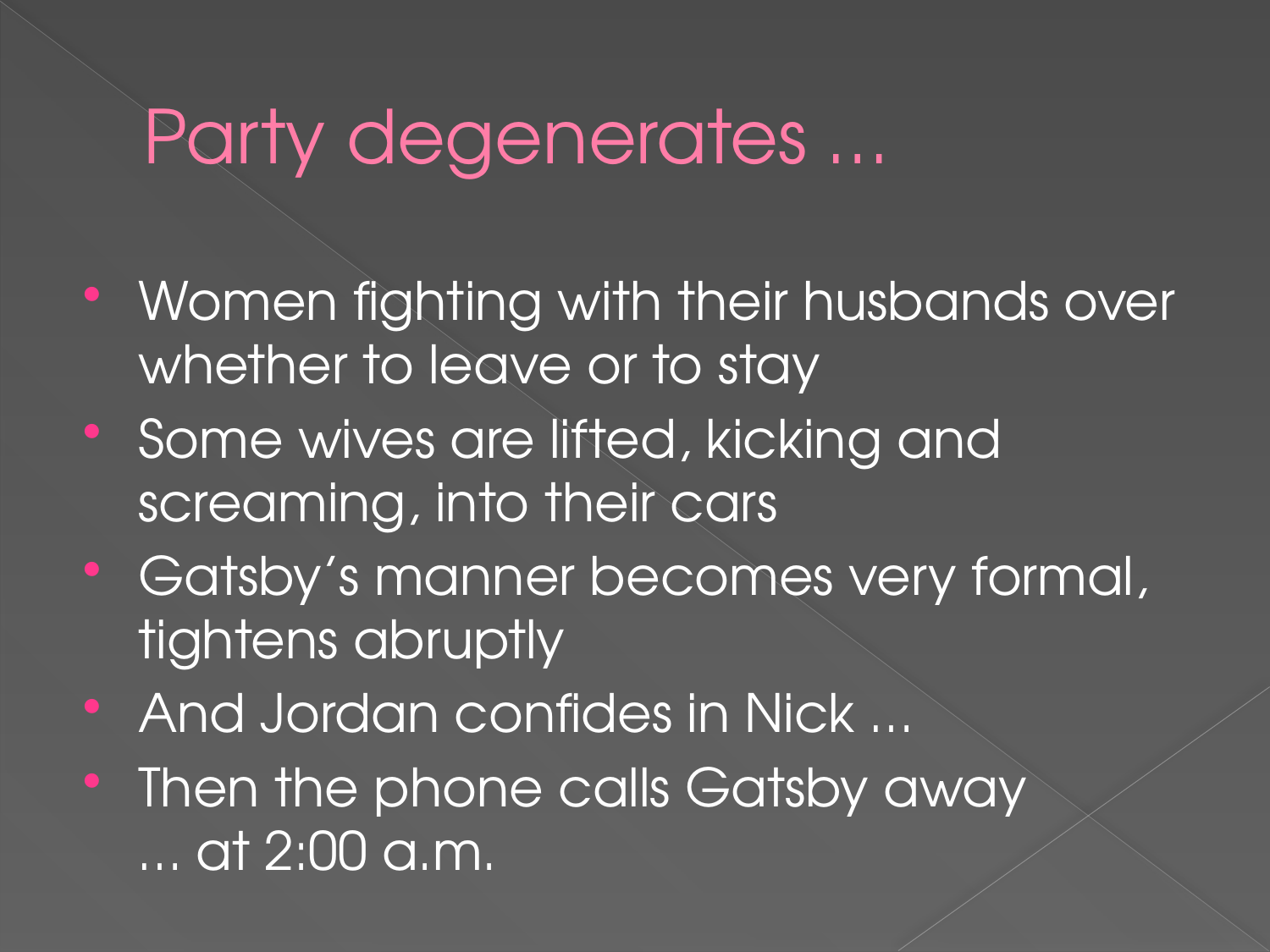

# Party degenerates …
Women fighting with their husbands over whether to leave or to stay
Some wives are lifted, kicking and screaming, into their cars
Gatsby’s manner becomes very formal, tightens abruptly
And Jordan confides in Nick …
Then the phone calls Gatsby away         … at 2:00 a.m.